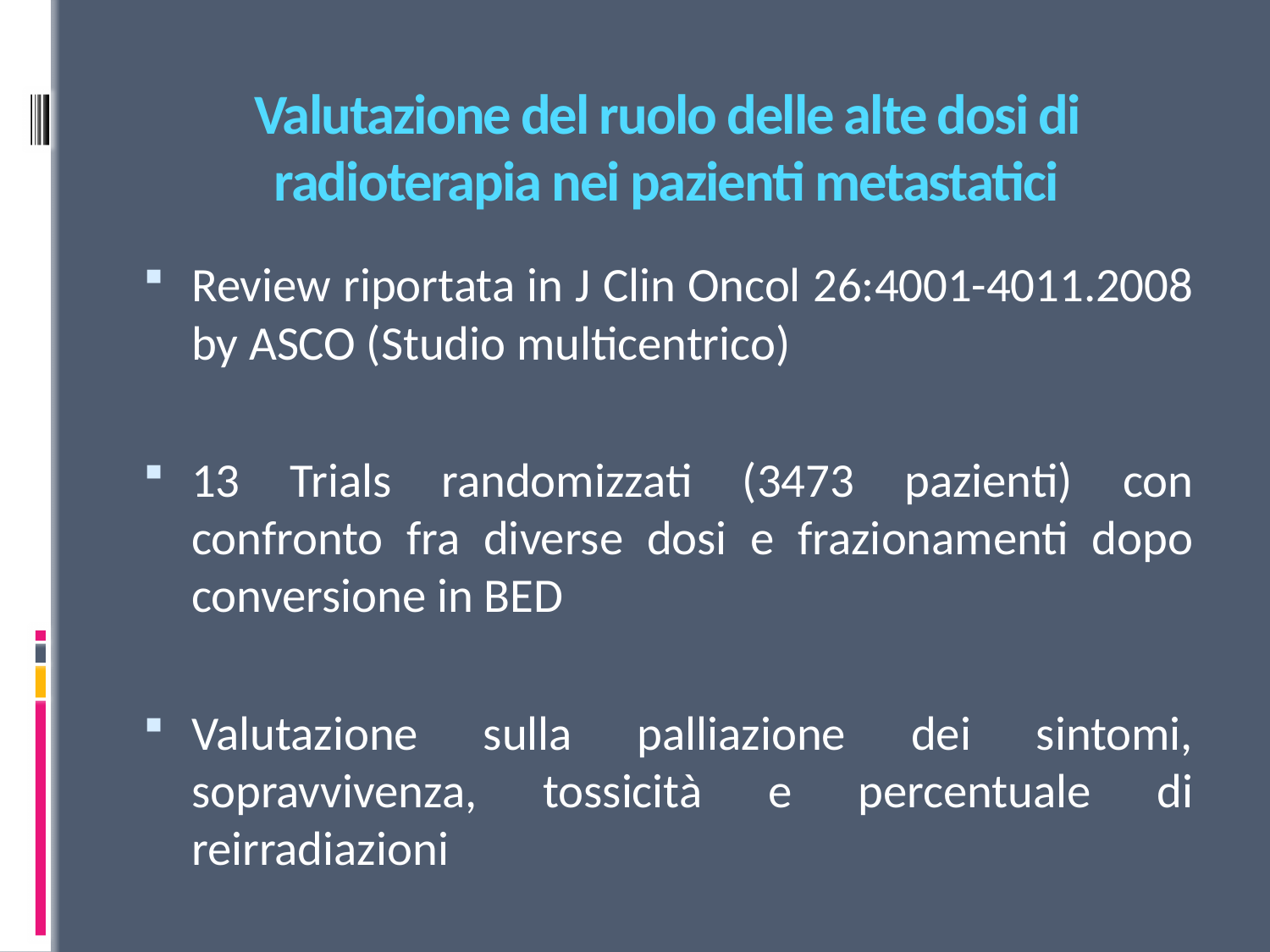

# Valutazione del ruolo delle alte dosi di radioterapia nei pazienti metastatici
Review riportata in J Clin Oncol 26:4001-4011.2008 by ASCO (Studio multicentrico)

13 Trials randomizzati (3473 pazienti) con confronto fra diverse dosi e frazionamenti dopo conversione in BED

Valutazione sulla palliazione dei sintomi, sopravvivenza, tossicità e percentuale di reirradiazioni